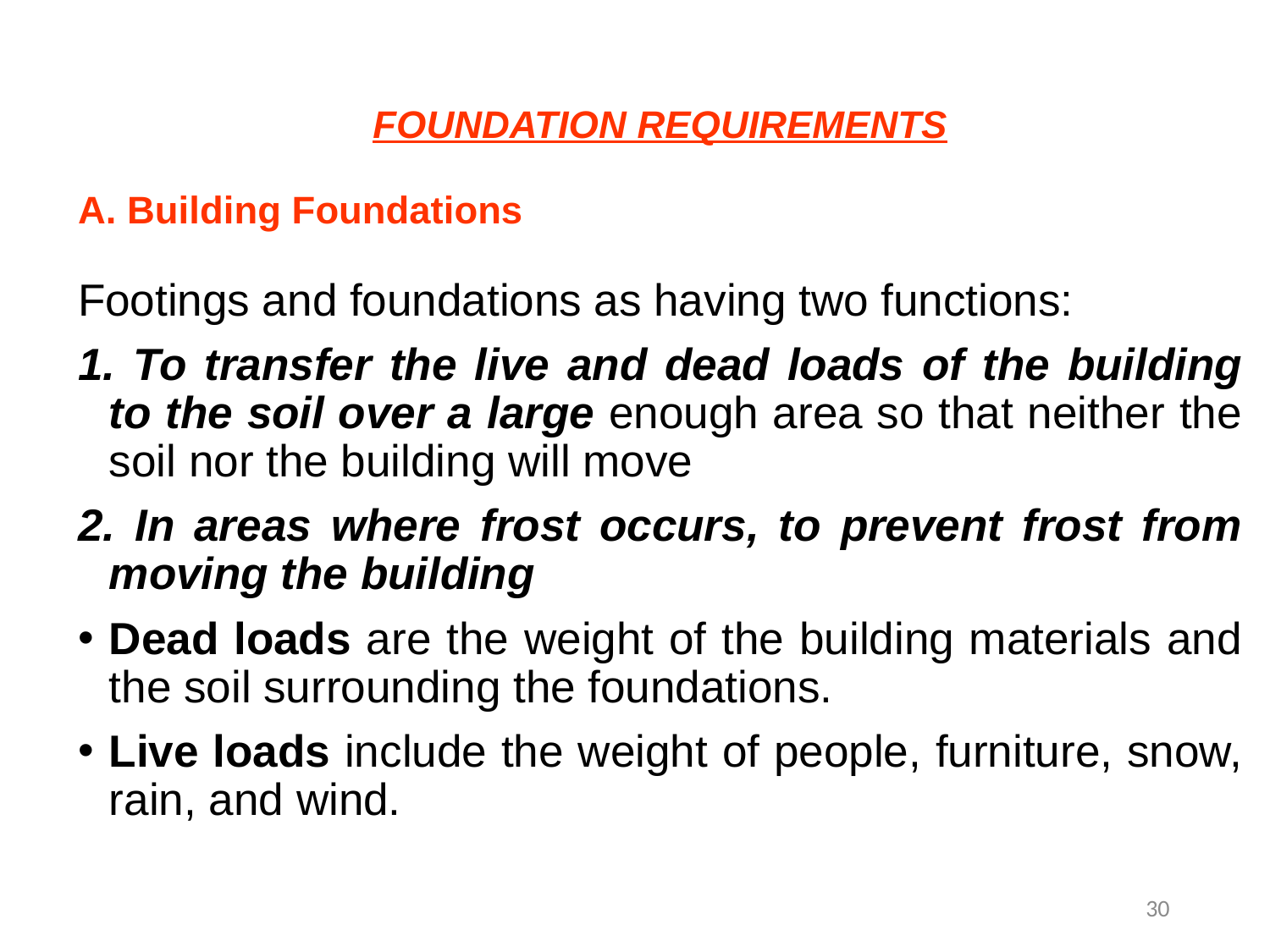

FOUNDATION REQUIREMENTS

A. Building Foundations

Footings and foundations as having two functions:
1. To transfer the live and dead loads of the building to the soil over a large enough area so that neither the soil nor the building will move
2. In areas where frost occurs, to prevent frost from moving the building
Dead loads are the weight of the building materials and the soil surrounding the foundations.
Live loads include the weight of people, furniture, snow, rain, and wind.
30